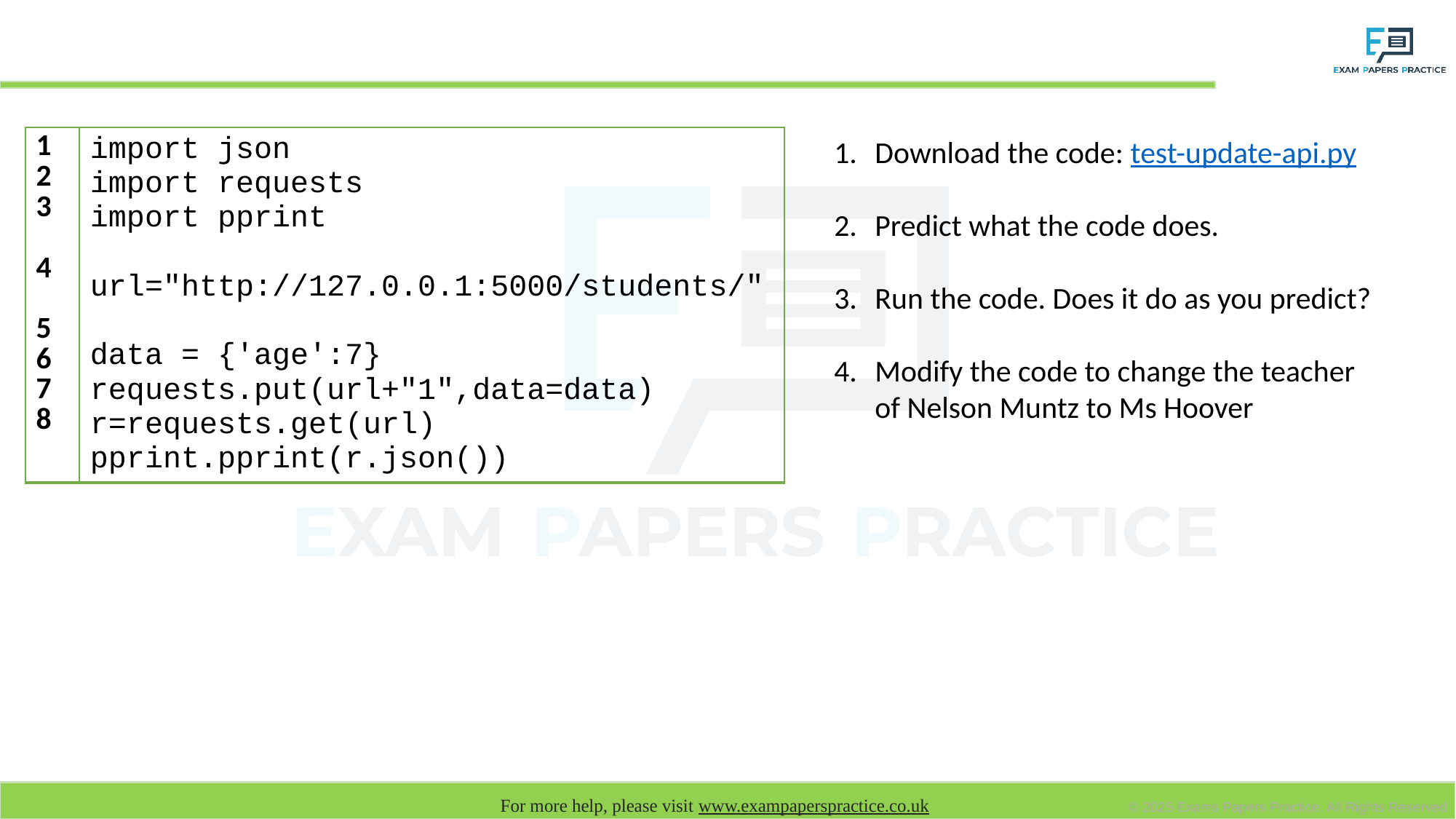

# UPDATE
| 1 2 3 4 5 6 7 8 | import json import requests import pprint url="http://127.0.0.1:5000/students/" data = {'age':7} requests.put(url+"1",data=data) r=requests.get(url) pprint.pprint(r.json()) |
| --- | --- |
Download the code: test-update-api.py

Predict what the code does.

Run the code. Does it do as you predict?

Modify the code to change the teacher of Nelson Muntz to Ms Hoover